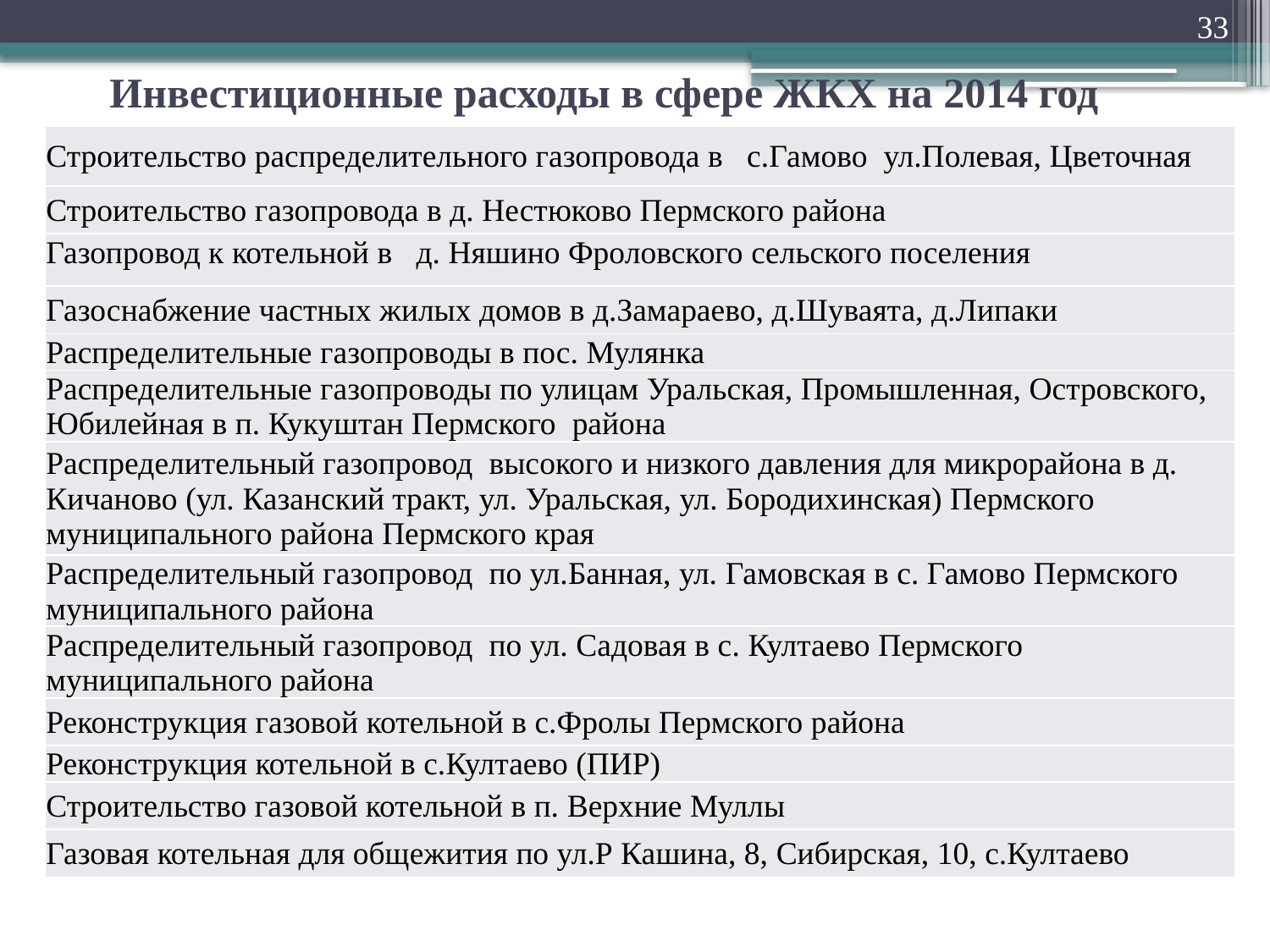

33
# Инвестиционные расходы в сфере ЖКХ на 2014 год
| Строительство распределительного газопровода в с.Гамово ул.Полевая, Цветочная |
| --- |
| Строительство газопровода в д. Нестюково Пермского района |
| Газопровод к котельной в д. Няшино Фроловского сельского поселения |
| Газоснабжение частных жилых домов в д.Замараево, д.Шуваята, д.Липаки |
| Распределительные газопроводы в пос. Мулянка |
| Распределительные газопроводы по улицам Уральская, Промышленная, Островского, Юбилейная в п. Кукуштан Пермского района |
| Распределительный газопровод высокого и низкого давления для микрорайона в д. Кичаново (ул. Казанский тракт, ул. Уральская, ул. Бородихинская) Пермского муниципального района Пермского края |
| Распределительный газопровод по ул.Банная, ул. Гамовская в с. Гамово Пермского муниципального района |
| Распределительный газопровод по ул. Садовая в с. Култаево Пермского муниципального района |
| Реконструкция газовой котельной в с.Фролы Пермского района |
| Реконструкция котельной в с.Култаево (ПИР) |
| Строительство газовой котельной в п. Верхние Муллы |
| Газовая котельная для общежития по ул.Р Кашина, 8, Сибирская, 10, с.Култаево |